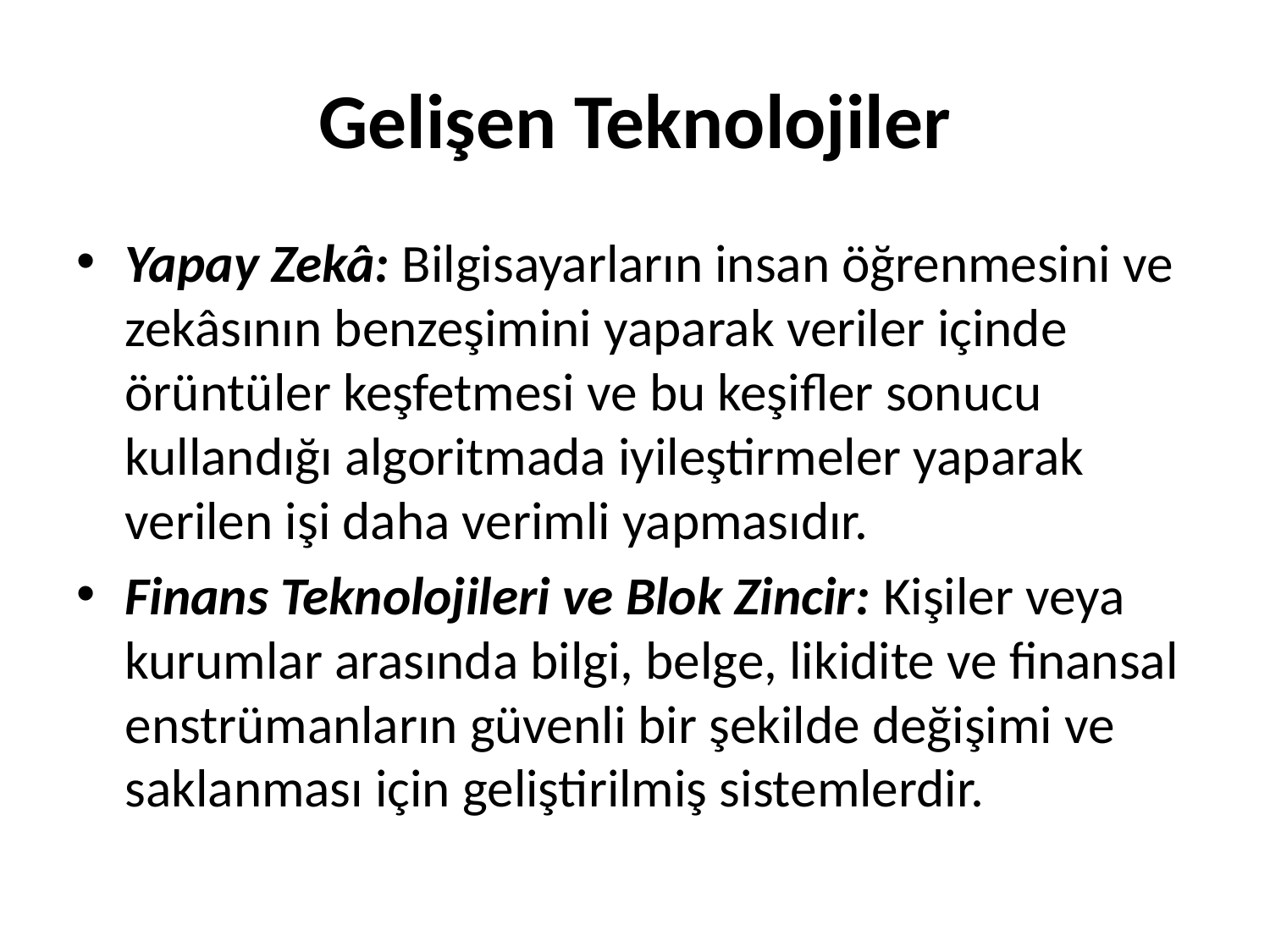

# Gelişen Teknolojiler
Yapay Zekâ: Bilgisayarların insan öğrenmesini ve zekâsının benzeşimini yaparak veriler içinde örüntüler keşfetmesi ve bu keşifler sonucu kullandığı algoritmada iyileştirmeler yaparak verilen işi daha verimli yapmasıdır.
Finans Teknolojileri ve Blok Zincir: Kişiler veya kurumlar arasında bilgi, belge, likidite ve finansal enstrümanların güvenli bir şekilde değişimi ve saklanması için geliştirilmiş sistemlerdir.